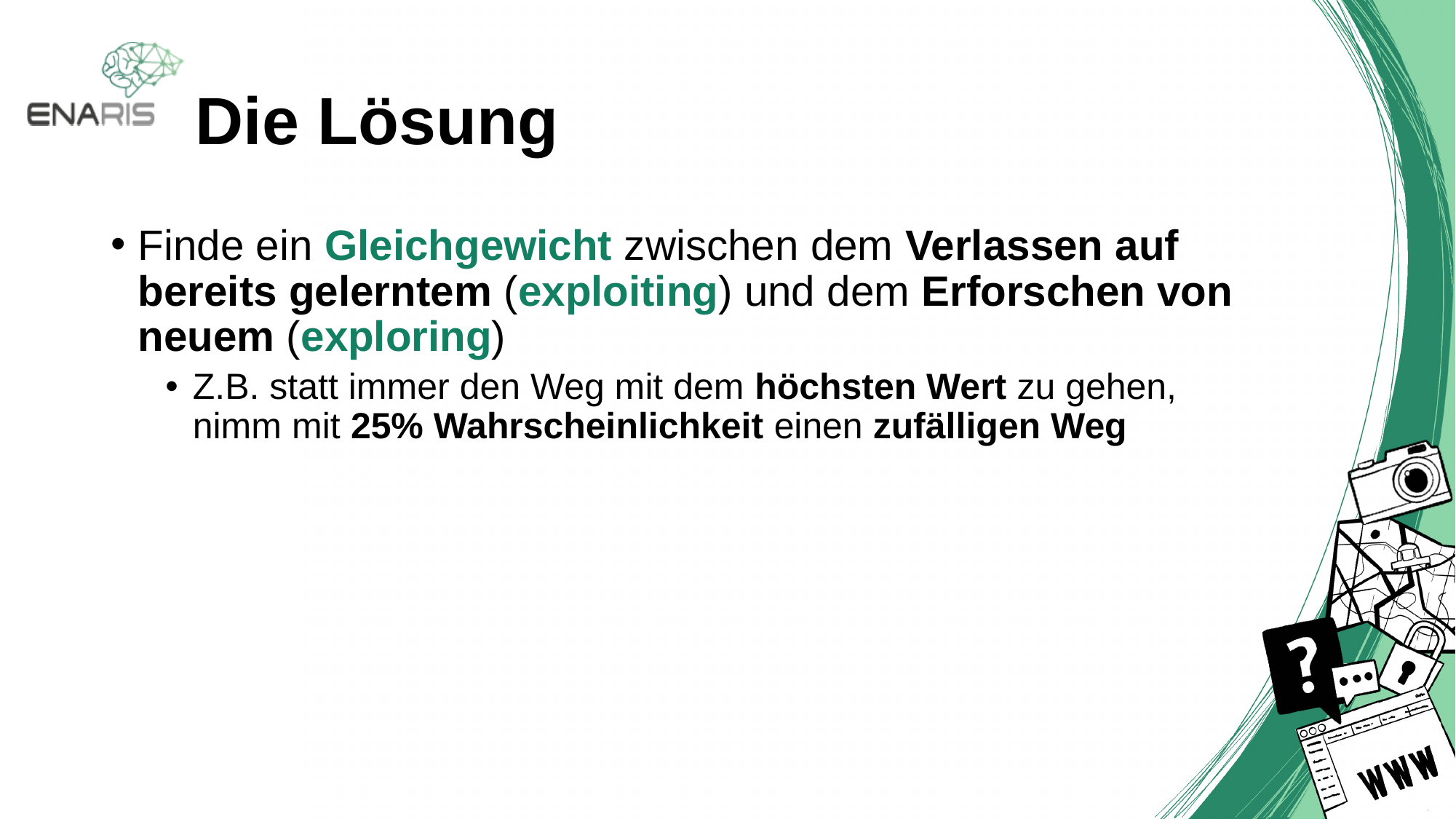

# Die Lösung
Finde ein Gleichgewicht zwischen dem Verlassen auf bereits gelerntem (exploiting) und dem Erforschen von neuem (exploring)
Z.B. statt immer den Weg mit dem höchsten Wert zu gehen, nimm mit 25% Wahrscheinlichkeit einen zufälligen Weg